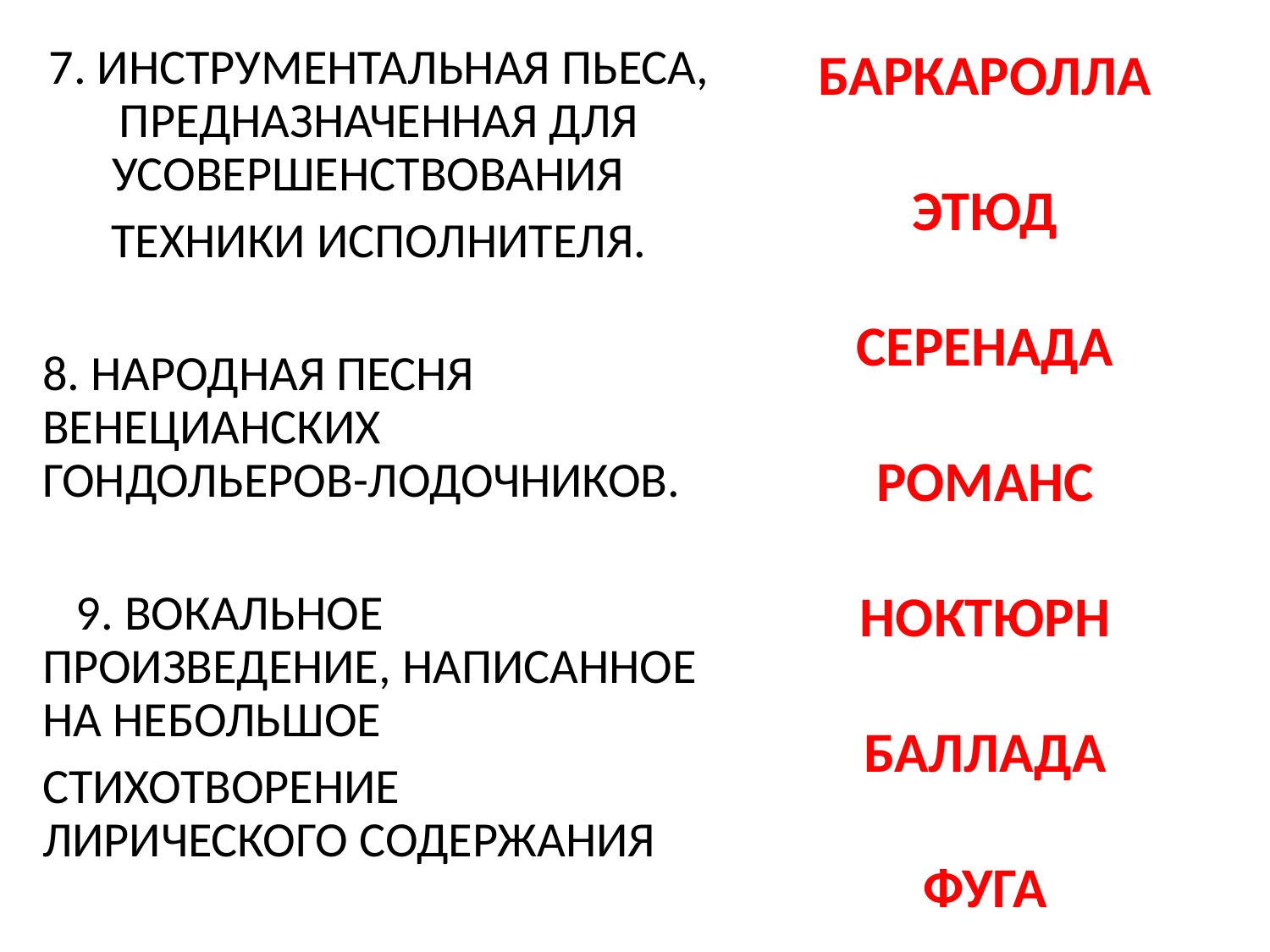

БАРКАРОЛЛА

ЭТЮД

СЕРЕНАДА

РОМАНС

НОКТЮРН

БАЛЛАДА

ФУГА
7. инструментальная пьеса, предназначенная для усовершенствования
техники исполнителя.

8. народная песня венецианских  гондольеров-лодочников.

   9. вокальное произведение, написанное на небольшое
стихотворение лирического содержания